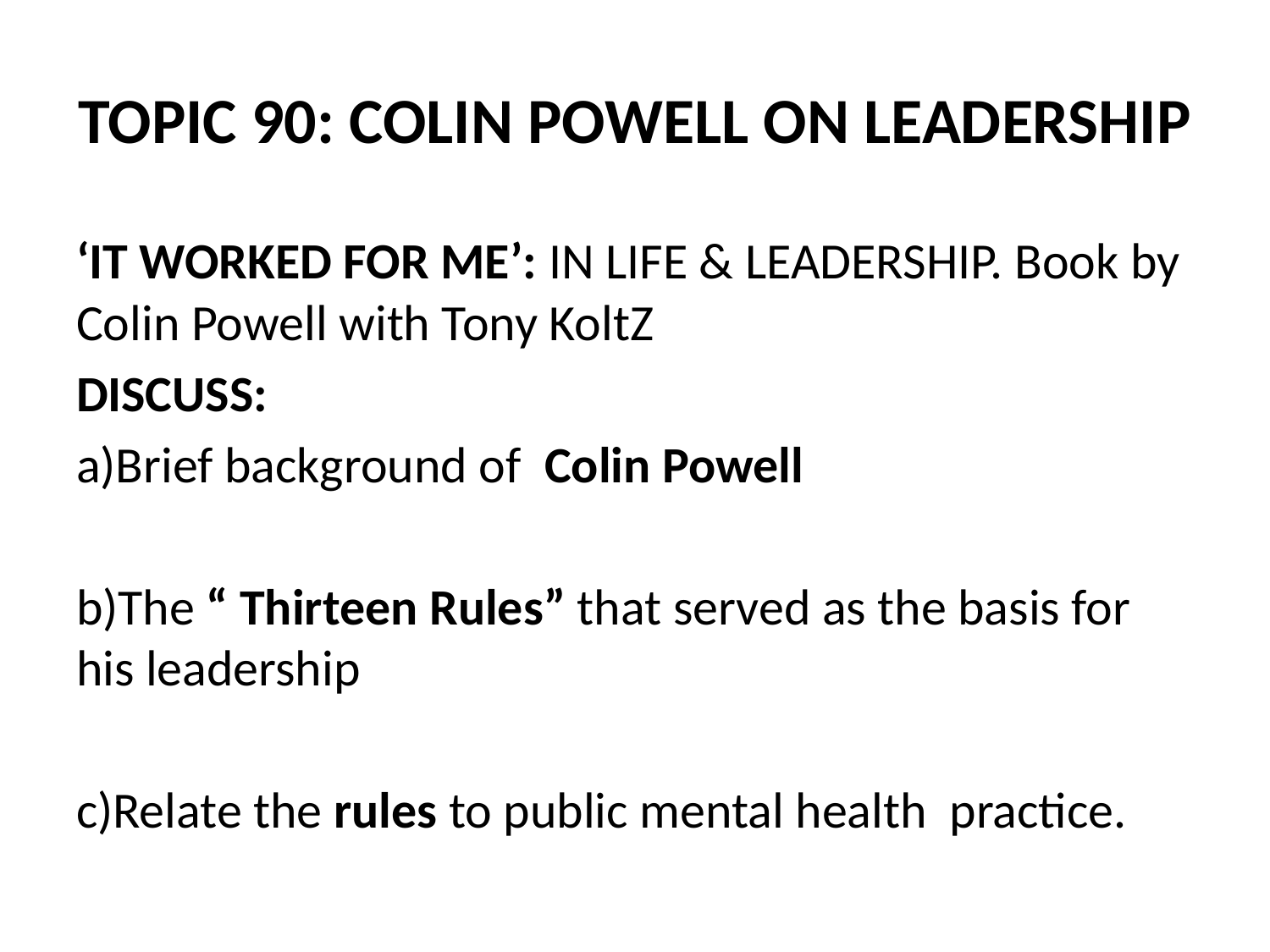

# TOPIC 90: COLIN POWELL ON LEADERSHIP
‘IT WORKED FOR ME’: IN LIFE & LEADERSHIP. Book by Colin Powell with Tony KoltZ
DISCUSS:
a)Brief background of  Colin Powell

b)The “ Thirteen Rules” that served as the basis for his leadership

c)Relate the rules to public mental health  practice.